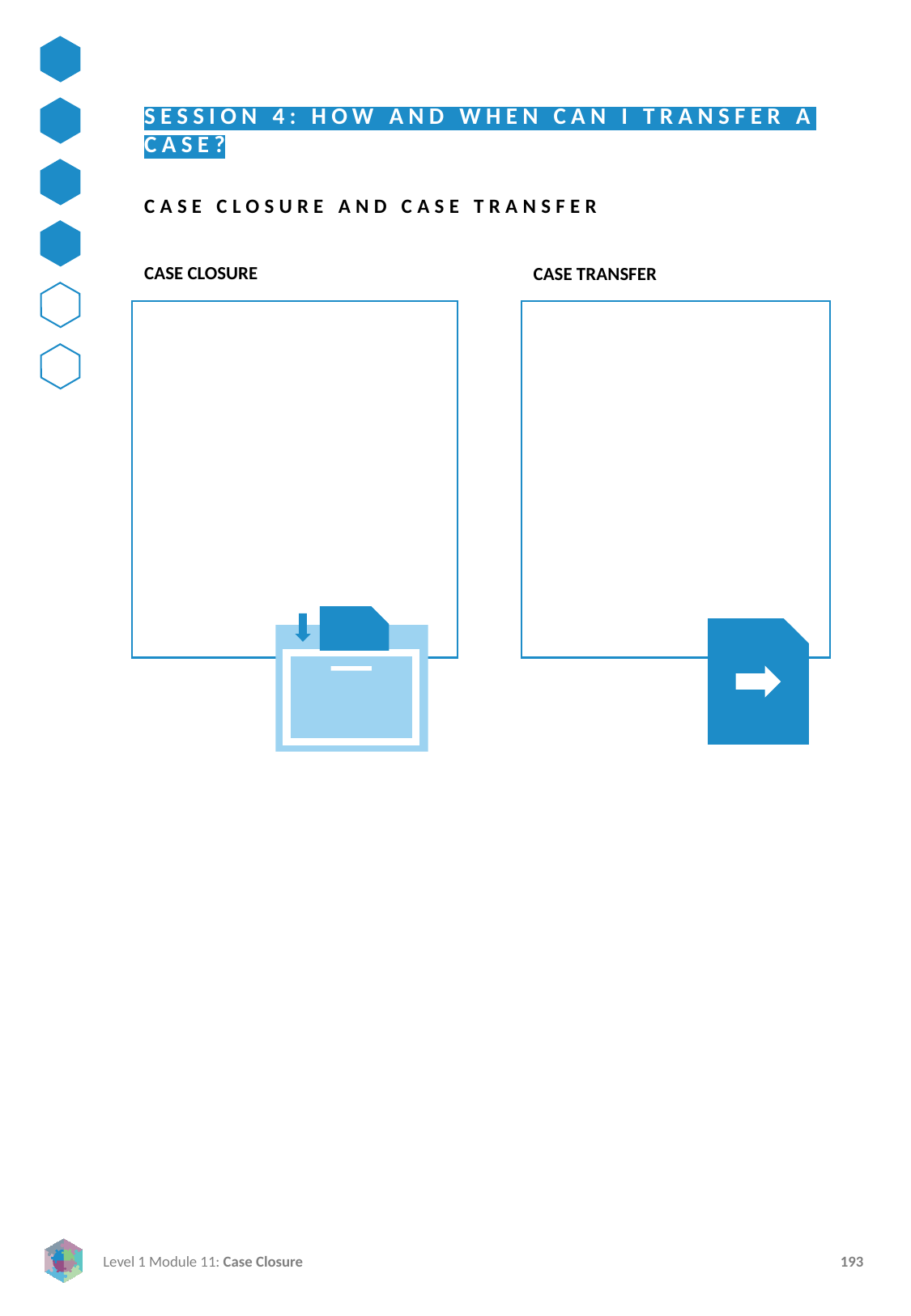

SESSION 4: HOW AND WHEN CAN I TRANSFER A CASE?

CASE CLOSURE AND CASE TRANSFER

CASE CLOSURE
CASE TRANSFER